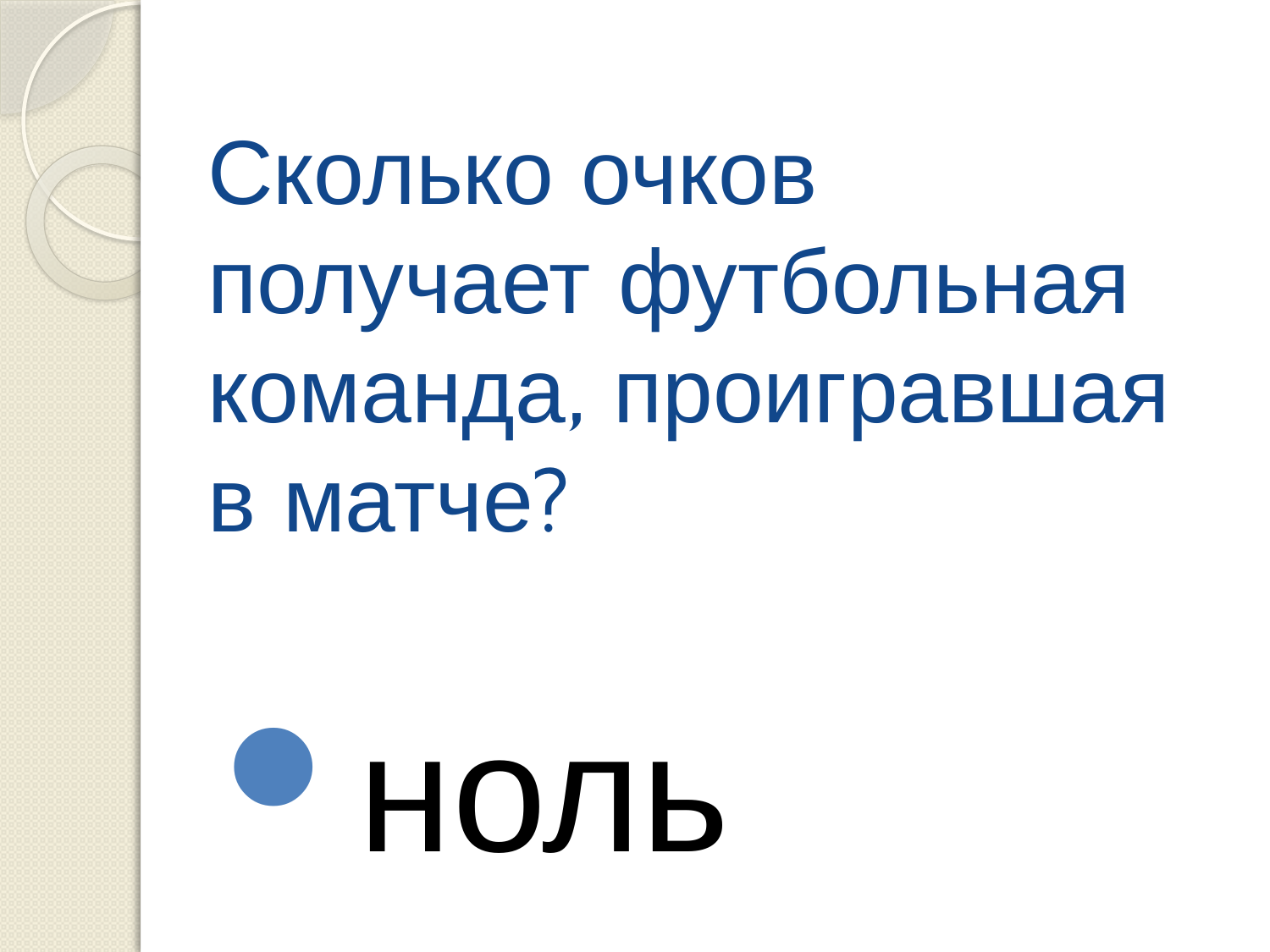

# Сколько очков получает футбольная команда, проигравшая в матче?
ноль